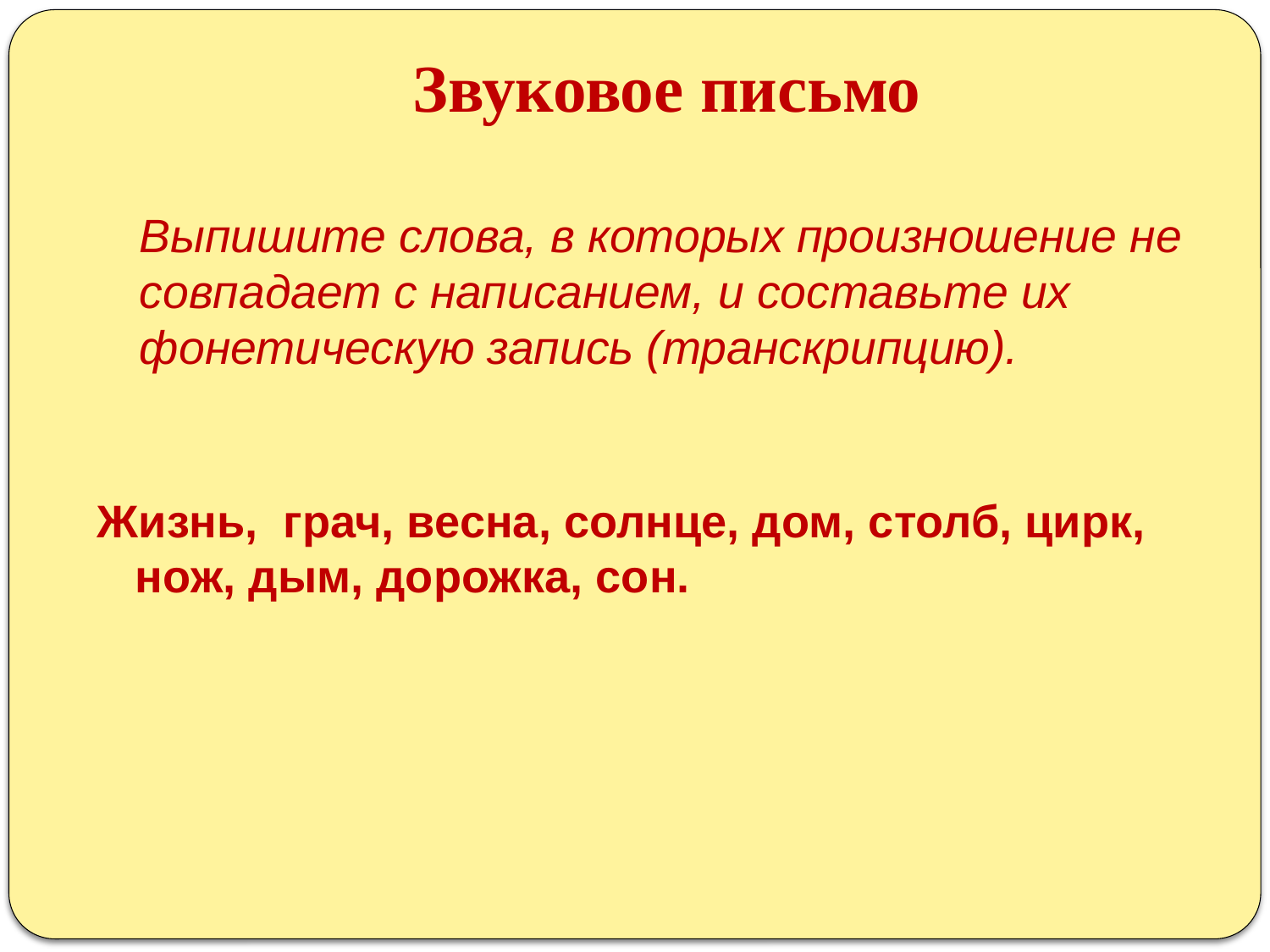

# Звуковое письмо
Выпишите слова, в которых произношение не совпадает с написанием, и составьте их фонетическую запись (транскрипцию).

Жизнь,  грач, весна, солнце, дом, столб, цирк, нож, дым, дорожка, сон.